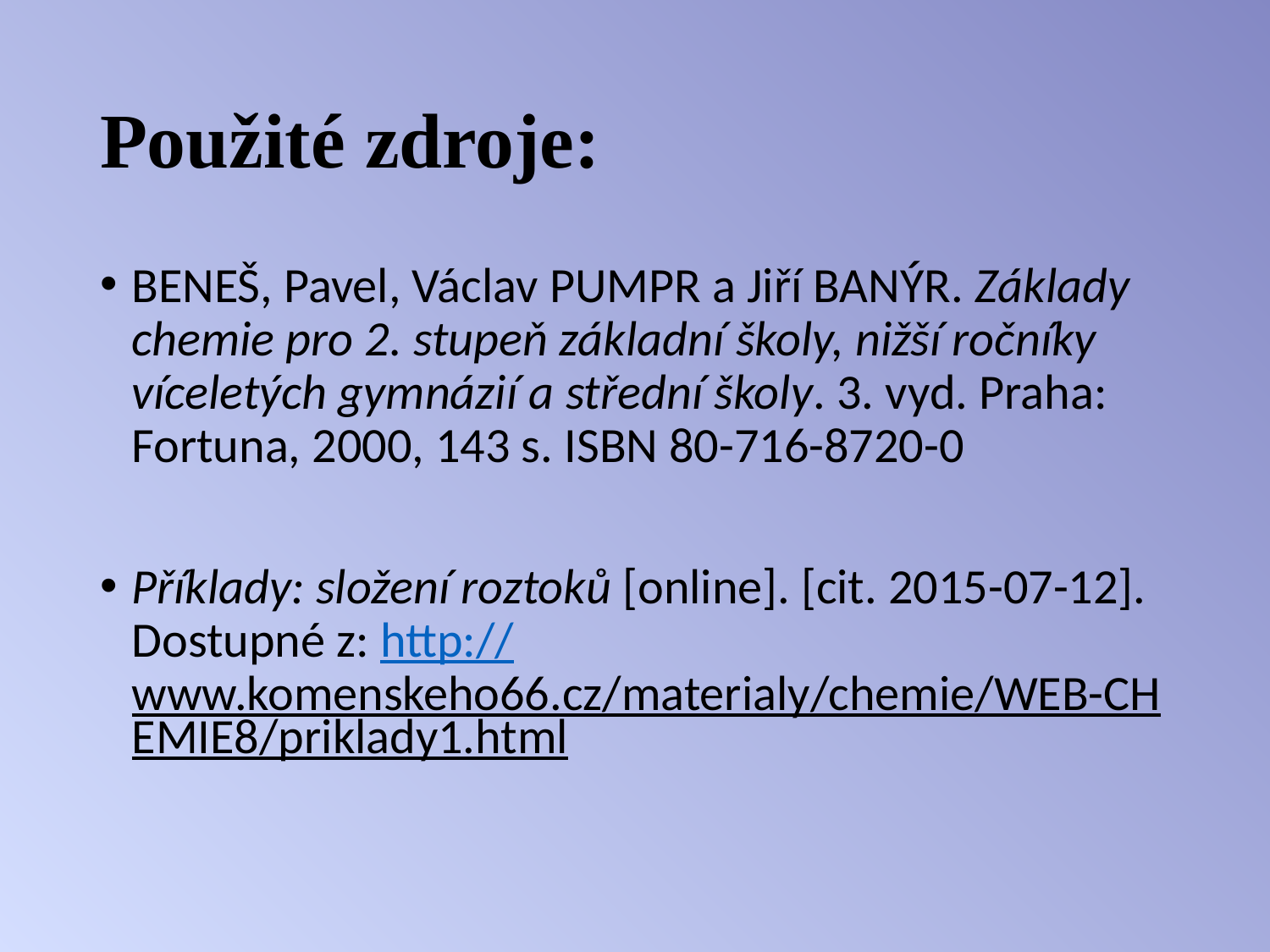

# Použité zdroje:
BENEŠ, Pavel, Václav PUMPR a Jiří BANÝR. Základy chemie pro 2. stupeň základní školy, nižší ročníky víceletých gymnázií a střední školy. 3. vyd. Praha: Fortuna, 2000, 143 s. ISBN 80-716-8720-0

Příklady: složení roztoků [online]. [cit. 2015-07-12]. Dostupné z: http://www.komenskeho66.cz/materialy/chemie/WEB-CHEMIE8/priklady1.html